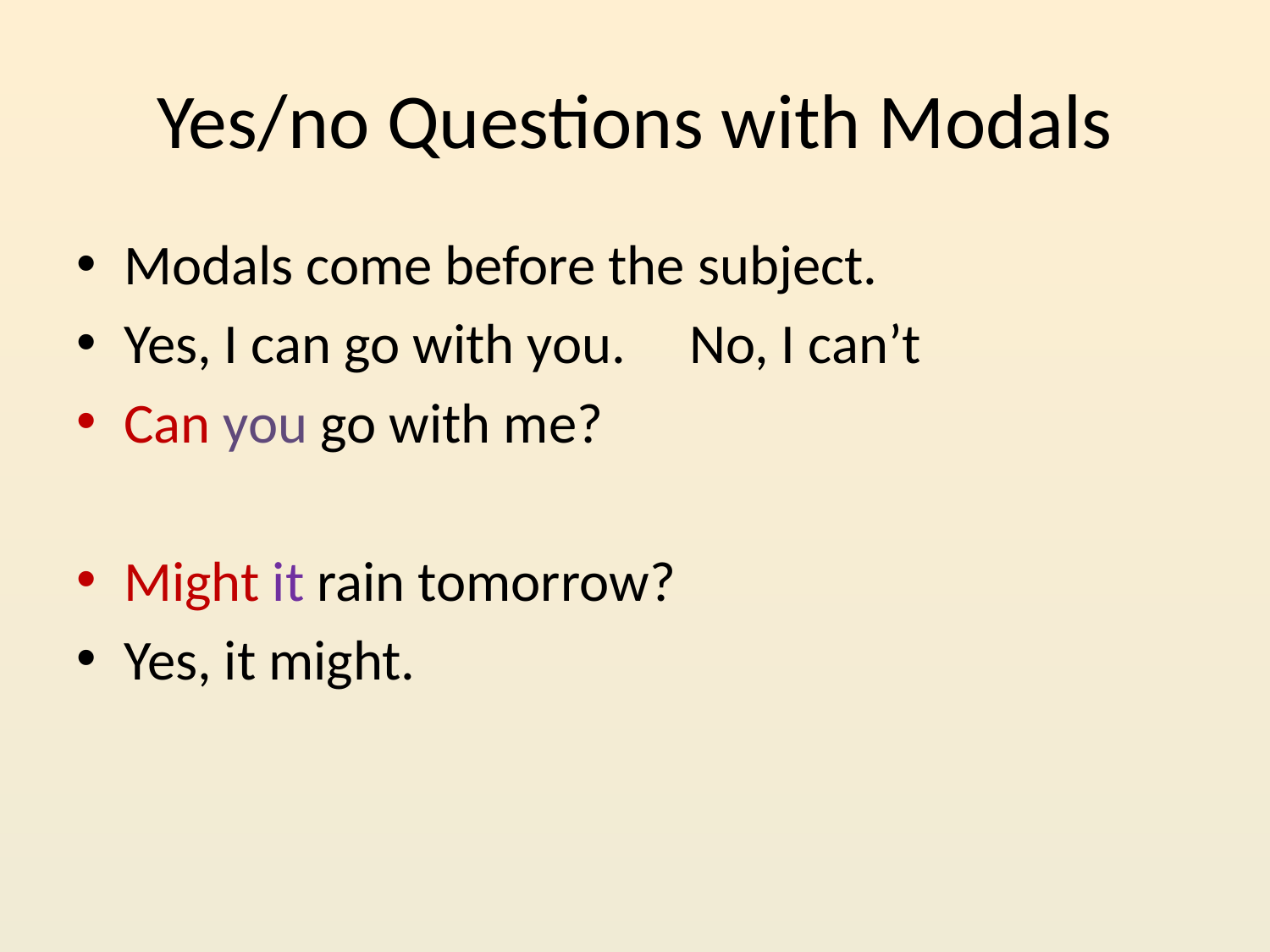

# Yes/no Questions with Modals
Modals come before the subject.
Yes, I can go with you.     No, I can’t
Can you go with me?

Might it rain tomorrow?
Yes, it might.